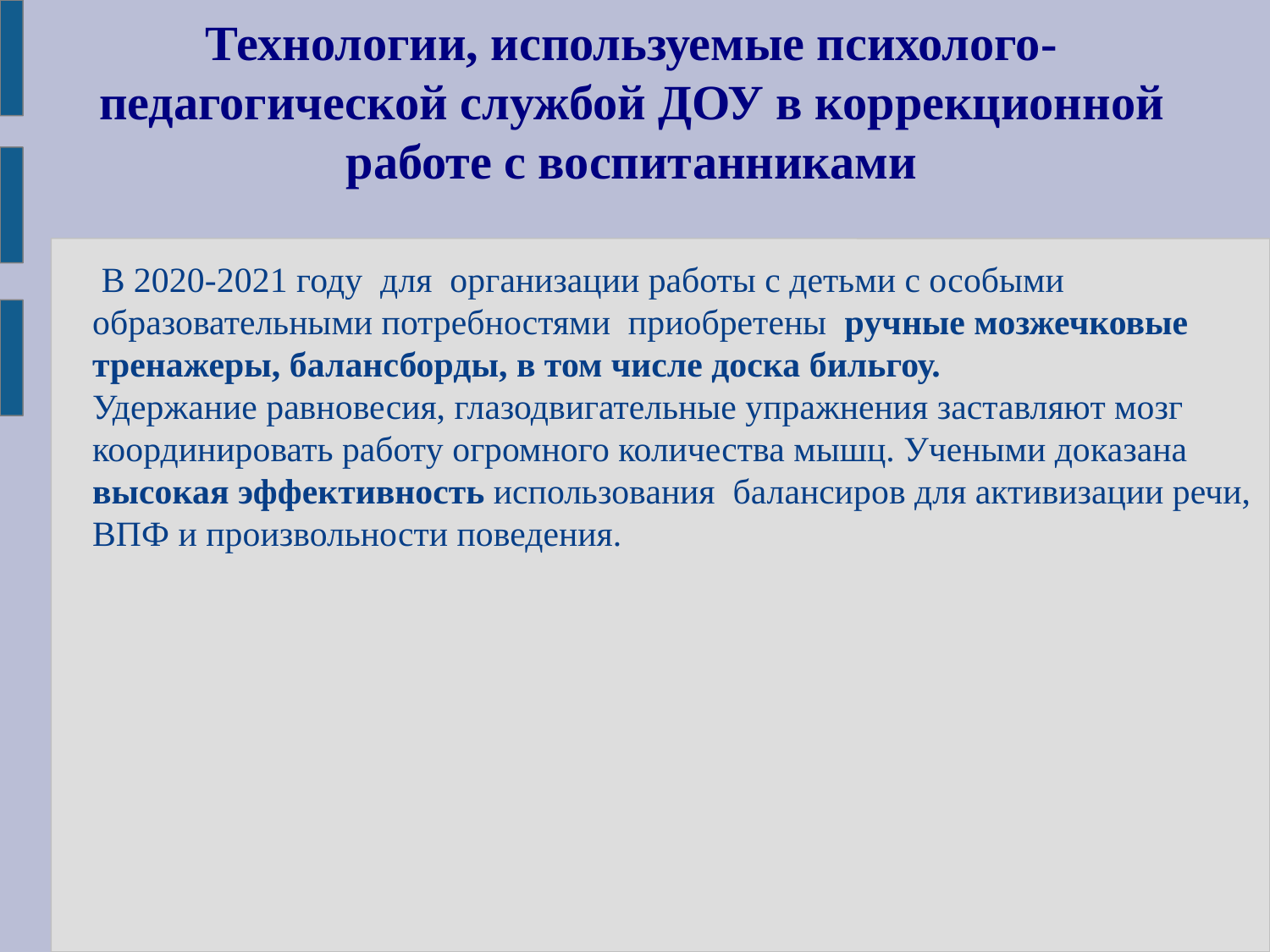

# Технологии, используемые психолого-педагогической службой ДОУ в коррекционной работе с воспитанниками

 В 2020-2021 году  для  организации работы с детьми с особыми образовательными потребностями  приобретены  ручные мозжечковые тренажеры, балансборды, в том числе доска бильгоу.
Удержание равновесия, глазодвигательные упражнения заставляют мозг координировать работу огромного количества мышц. Учеными доказана высокая эффективность использования  балансиров для активизации речи, ВПФ и произвольности поведения.